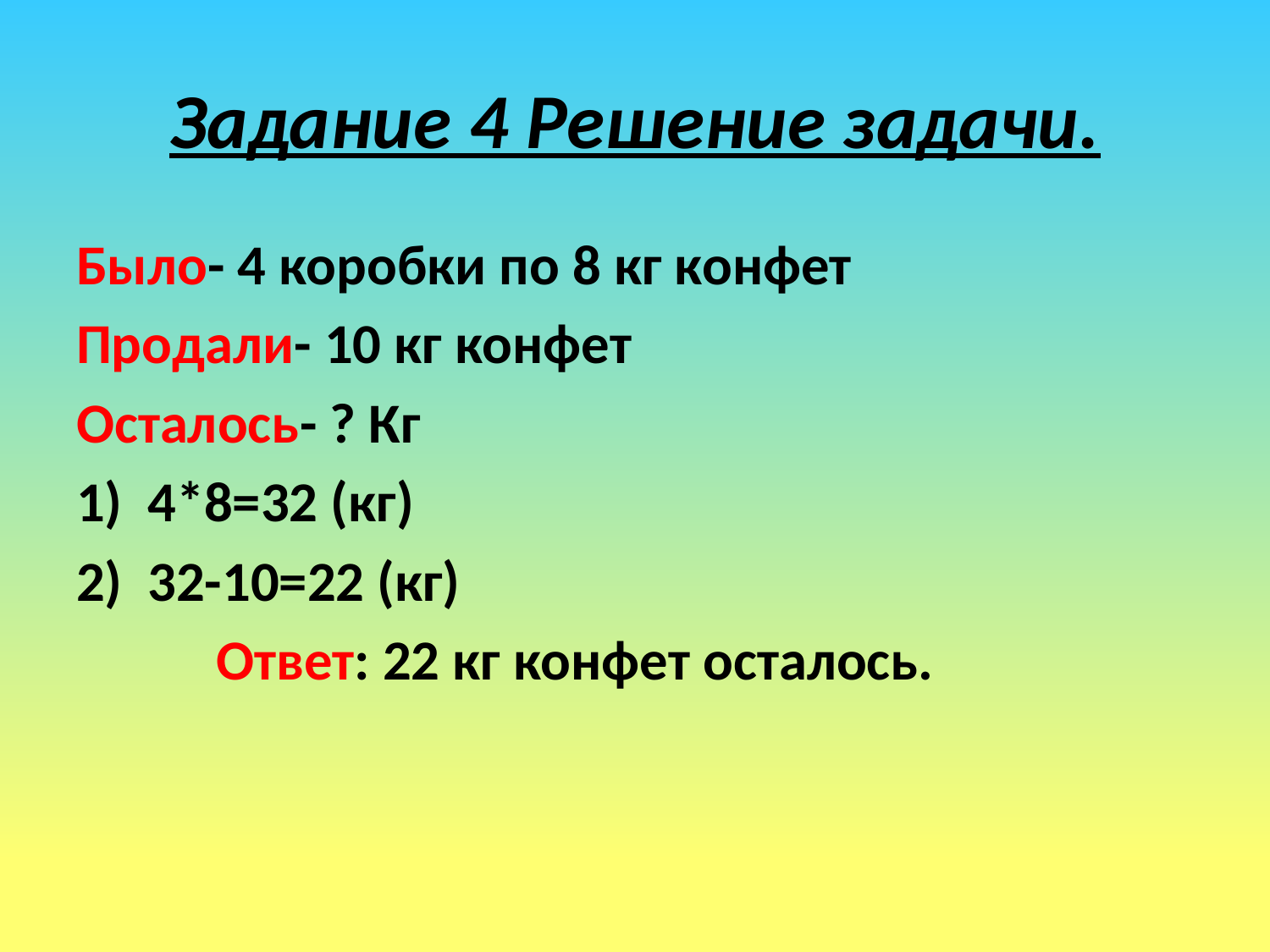

# Задание 4 Решение задачи.
Было- 4 коробки по 8 кг конфет
Продали- 10 кг конфет
Осталось- ? Кг
4*8=32 (кг)
32-10=22 (кг)
           Ответ: 22 кг конфет осталось.